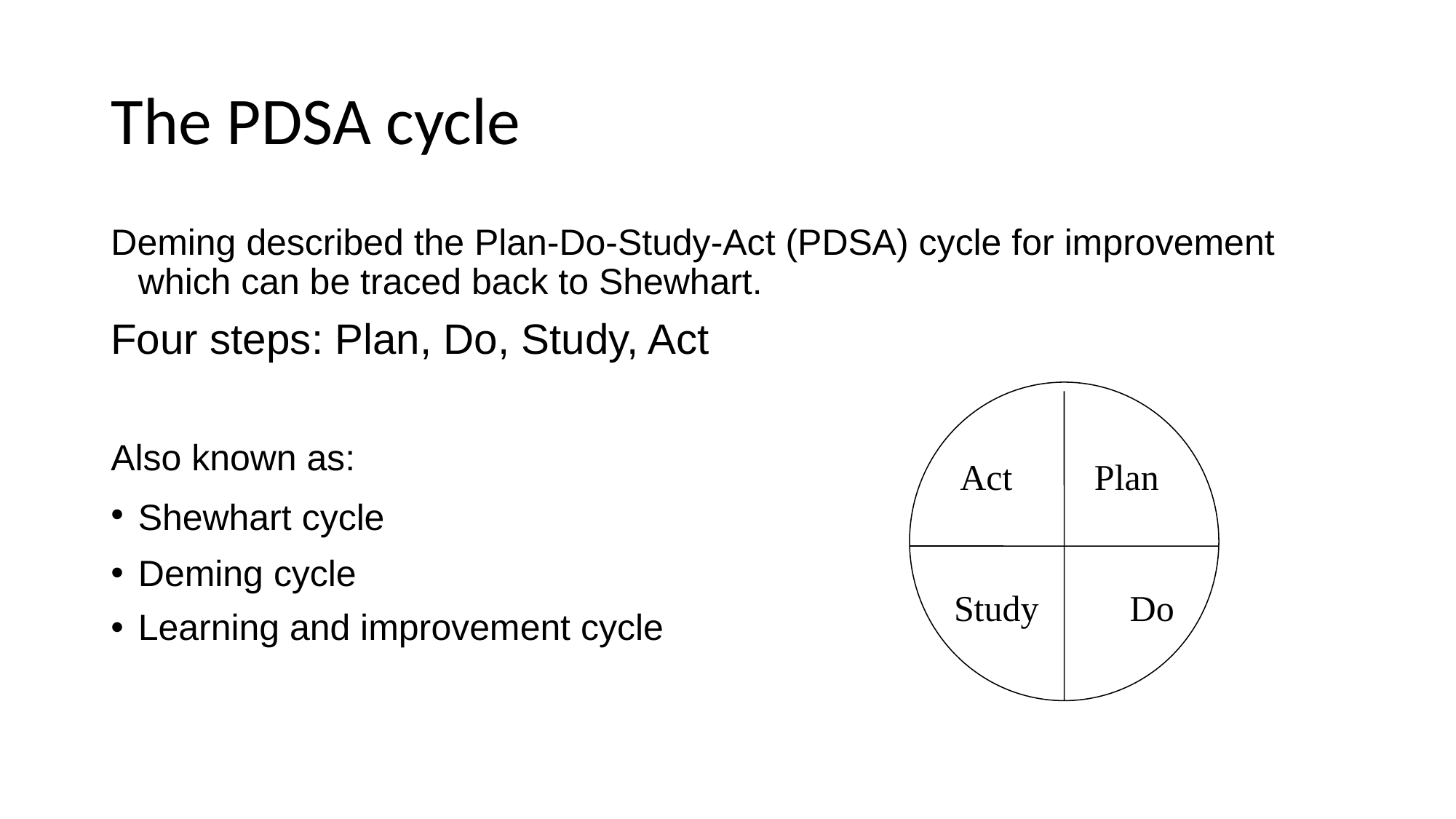

The PDSA cycle
Deming described the Plan-Do-Study-Act (PDSA) cycle for improvement which can be traced back to Shewhart.
Four steps: Plan, Do, Study, Act

Also known as:
Shewhart cycle
Deming cycle
Learning and improvement cycle

Act         Plan

Study          Do